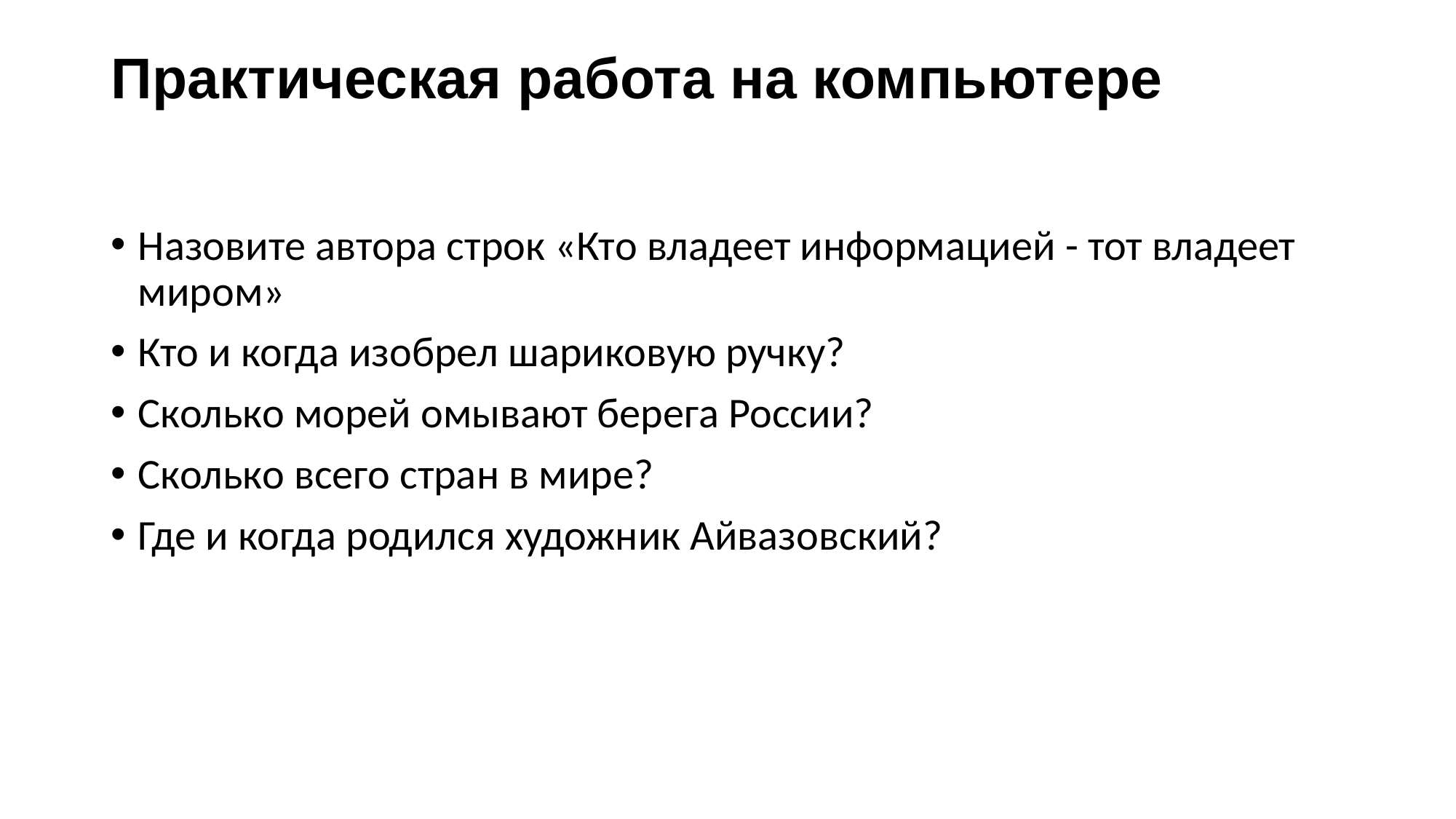

# Практическая работа на компьютере
Назовите автора строк «Кто владеет информацией - тот владеет миром»
Кто и когда изобрел шариковую ручку?
Сколько морей омывают берега России?
Сколько всего стран в мире?
Где и когда родился художник Айвазовский?